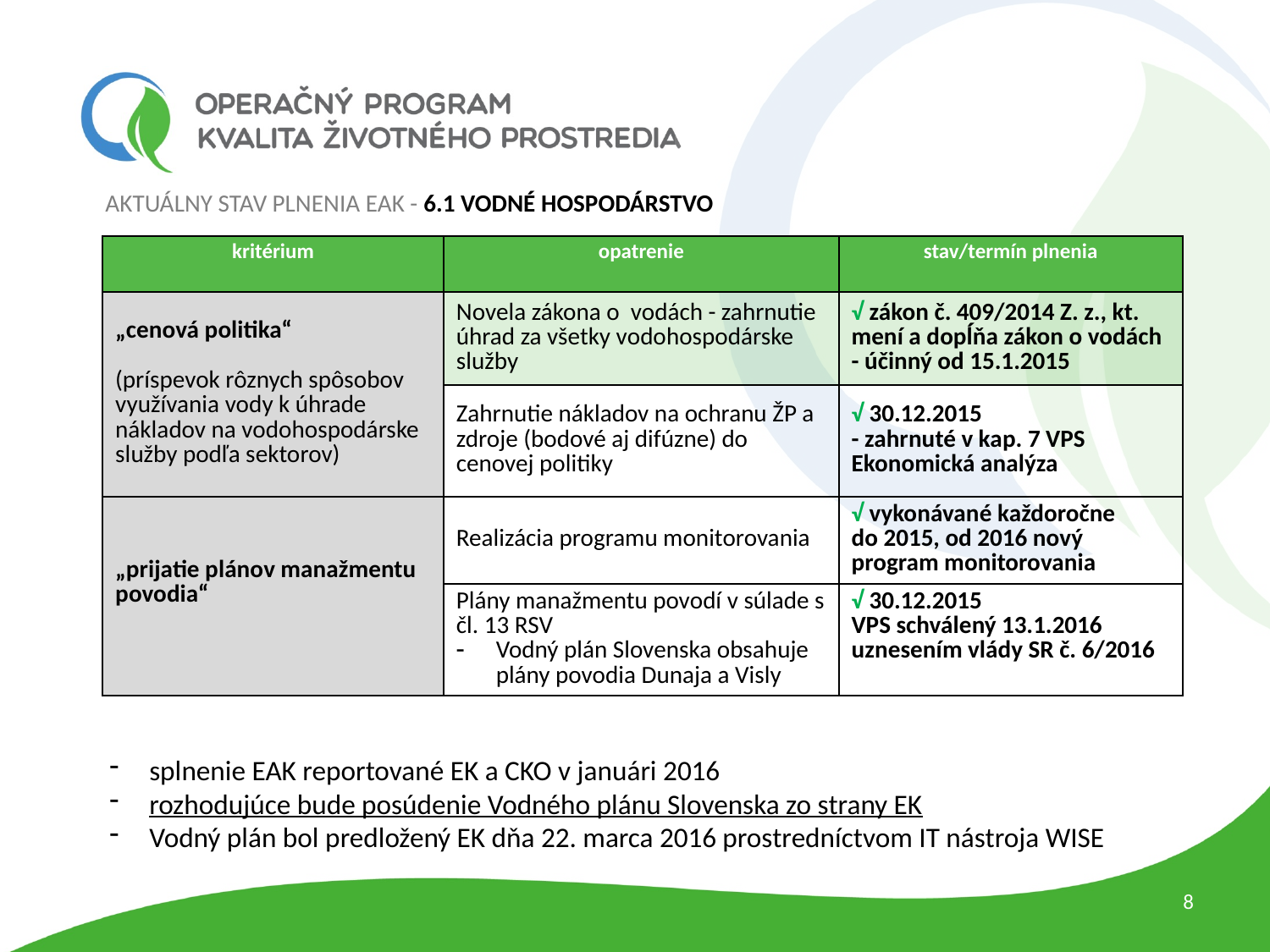

Aktuálny Stav plnenia eAK - 6.1 vodné hospodárstvo

| kritérium | opatrenie | stav/termín plnenia |
| --- | --- | --- |
| „cenová politika“ (príspevok rôznych spôsobov využívania vody k úhrade nákladov na vodohospodárske služby podľa sektorov) | Novela zákona o vodách - zahrnutie úhrad za všetky vodohospodárske služby | √ zákon č. 409/2014 Z. z., kt. mení a dopĺňa zákon o vodách - účinný od 15.1.2015 |
|  | Zahrnutie nákladov na ochranu ŽP a zdroje (bodové aj difúzne) do cenovej politiky | √ 30.12.2015 - zahrnuté v kap. 7 VPS Ekonomická analýza |
| „prijatie plánov manažmentu povodia“ | Realizácia programu monitorovania | √ vykonávané každoročne do 2015, od 2016 nový program monitorovania |
|  | Plány manažmentu povodí v súlade s čl. 13 RSV Vodný plán Slovenska obsahuje plány povodia Dunaja a Visly | √ 30.12.2015 VPS schválený 13.1.2016 uznesením vlády SR č. 6/2016 |
splnenie EAK reportované EK a CKO v januári 2016
rozhodujúce bude posúdenie Vodného plánu Slovenska zo strany EK
Vodný plán bol predložený EK dňa 22. marca 2016 prostredníctvom IT nástroja WISE
8